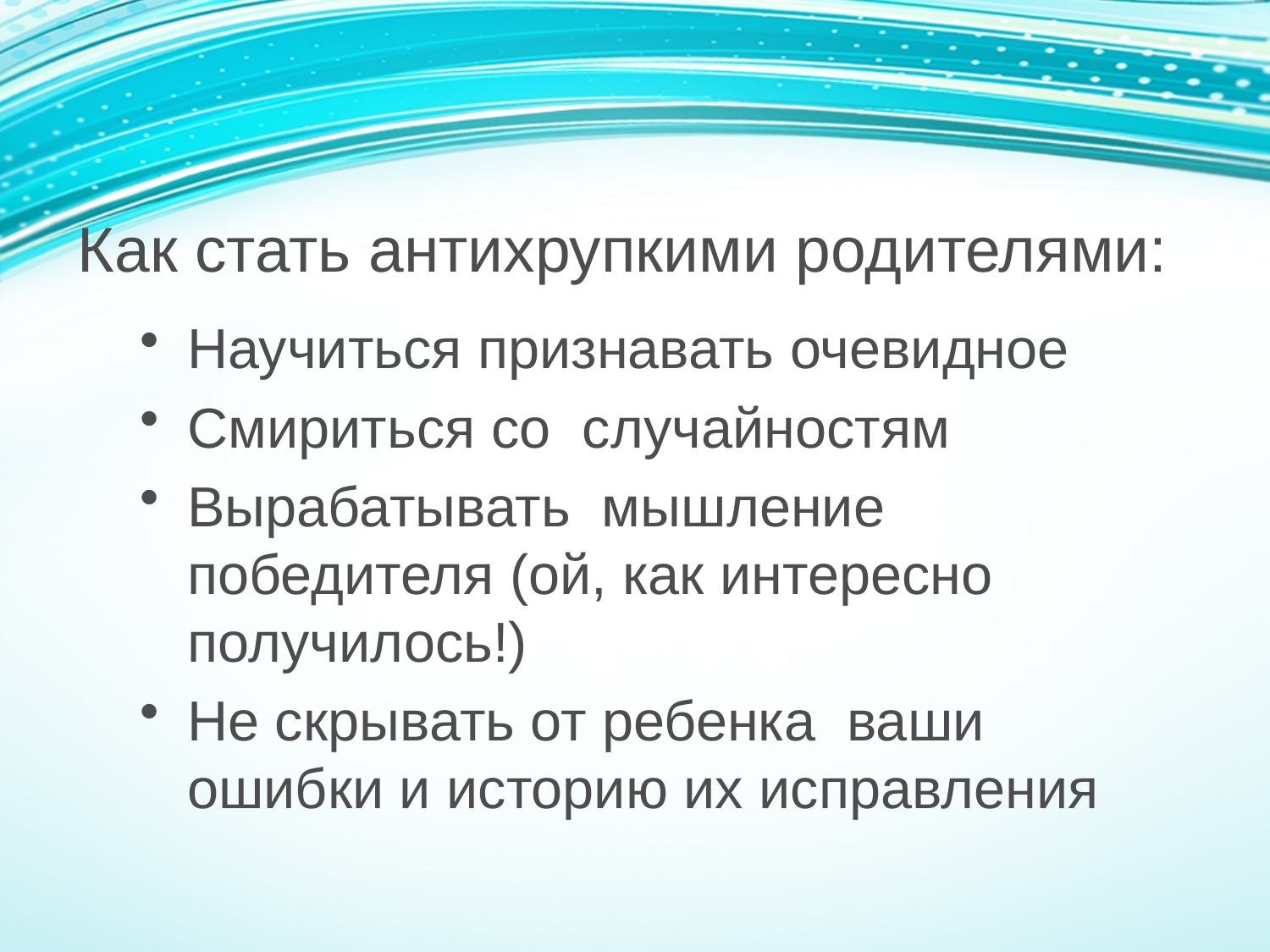

# Как стать антихрупкими родителями:
Научиться признавать очевидное
Смириться со  случайностям
Вырабатывать  мышление победителя (ой, как интересно получилось!)
Не скрывать от ребенка  ваши ошибки и историю их исправления